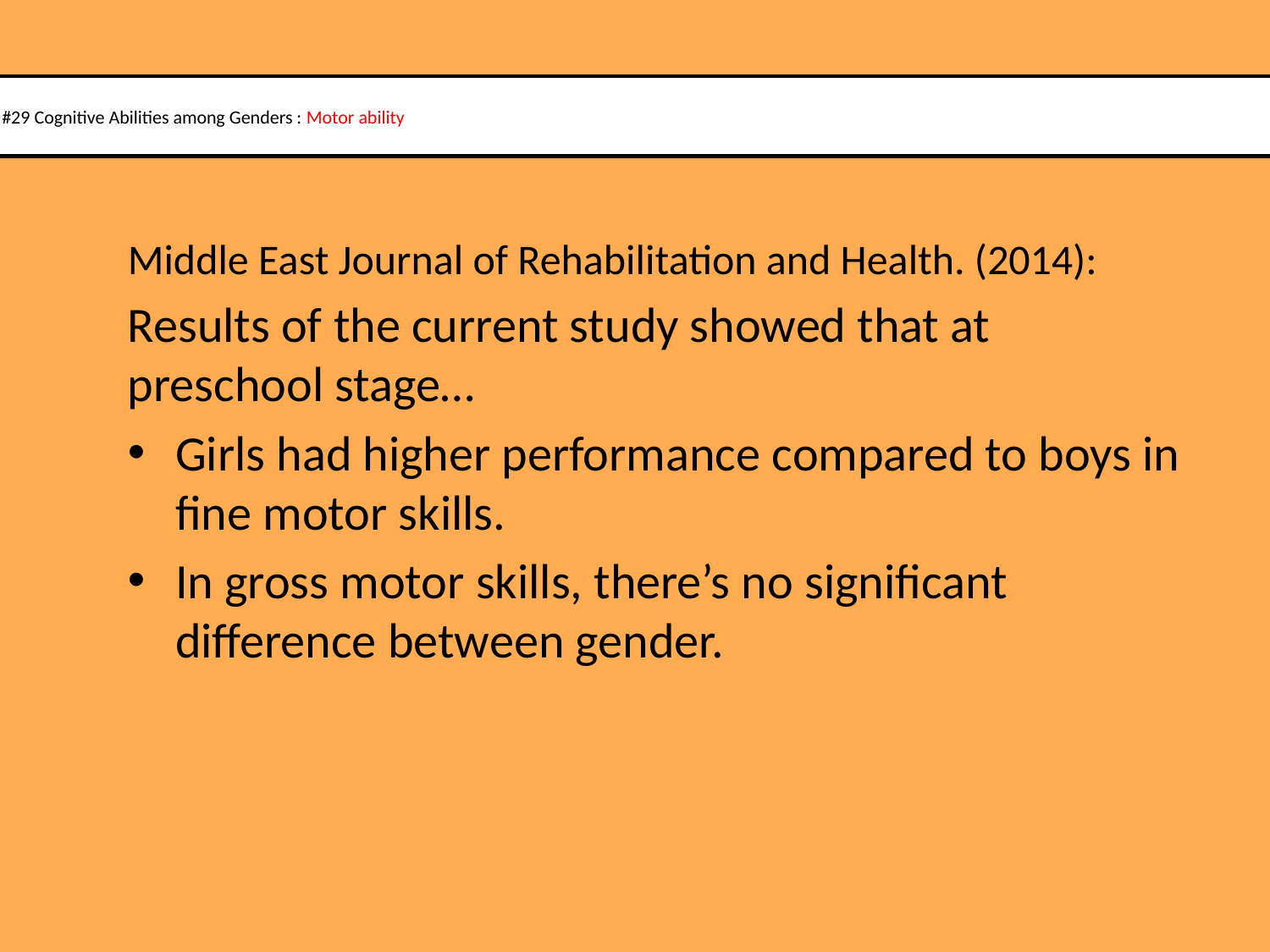

# #29 Cognitive Abilities among Genders : Motor ability
Middle East Journal of Rehabilitation and Health. (2014):
Results of the current study showed that at preschool stage…
Girls had higher performance compared to boys in fine motor skills.
In gross motor skills, there’s no significant difference between gender.